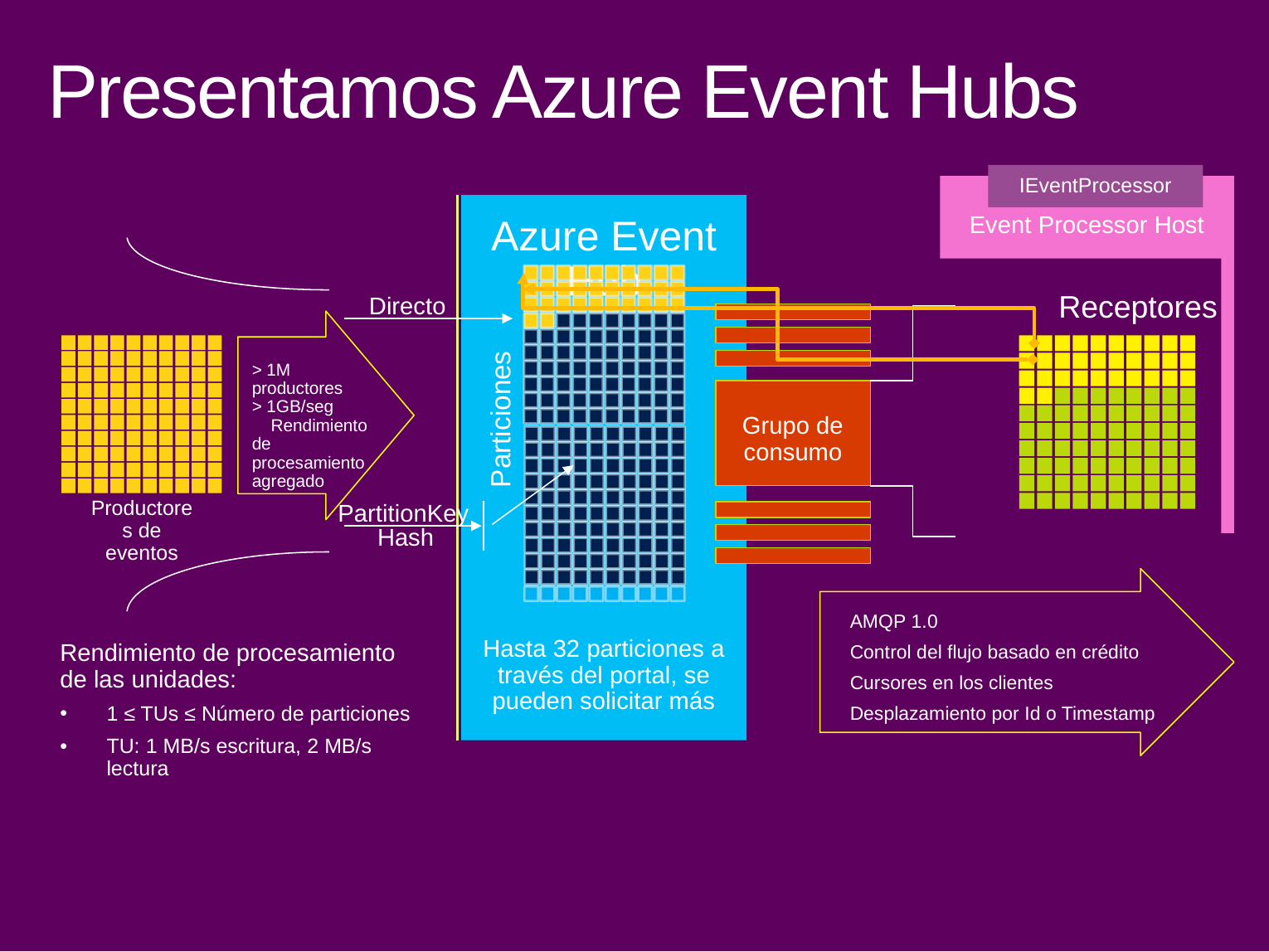

# Presentamos Azure Event Hubs
IEventProcessor
Event Processor Host

Azure Event Hub

Directo

Receptores

> 1M productores
> 1GB/seg
    Rendimiento de procesamiento agregado

Grupo de consumo

Particiones

PartitionKey

Productores de eventos

Hash

AMQP 1.0
Control del flujo basado en crédito
Cursores en los clientes
Desplazamiento por Id o Timestamp

Hasta 32 particiones a través del portal, se pueden solicitar más
Rendimiento de procesamiento de las unidades:
1 ≤ TUs ≤ Número de particiones
TU: 1 MB/s escritura, 2 MB/s lectura